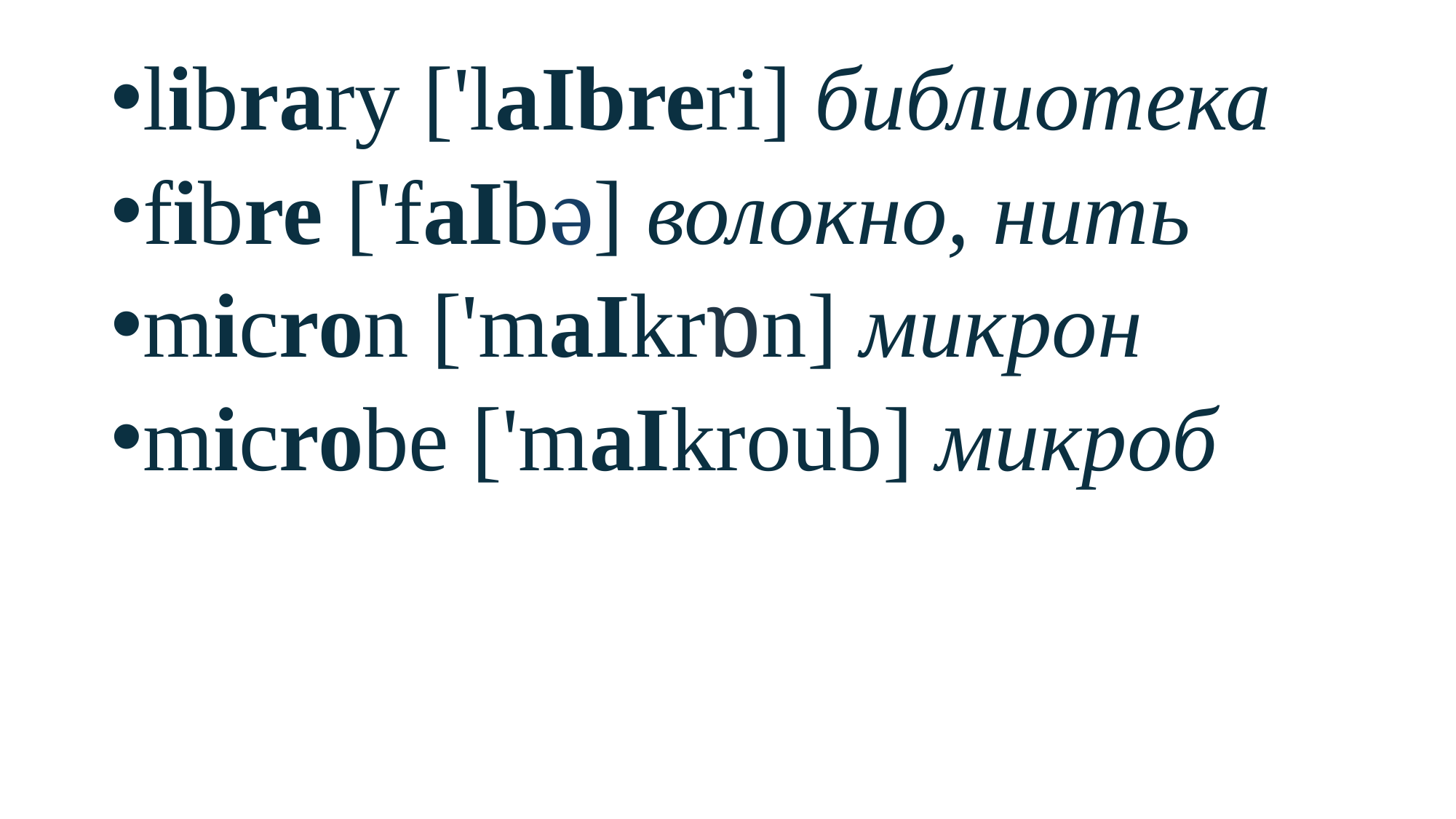

#
library ['laIbreri] библиотека
fibre ['faIbə] волокно, нить
micron ['maIkrɒn] микрон
microbe ['maIkroub] микроб